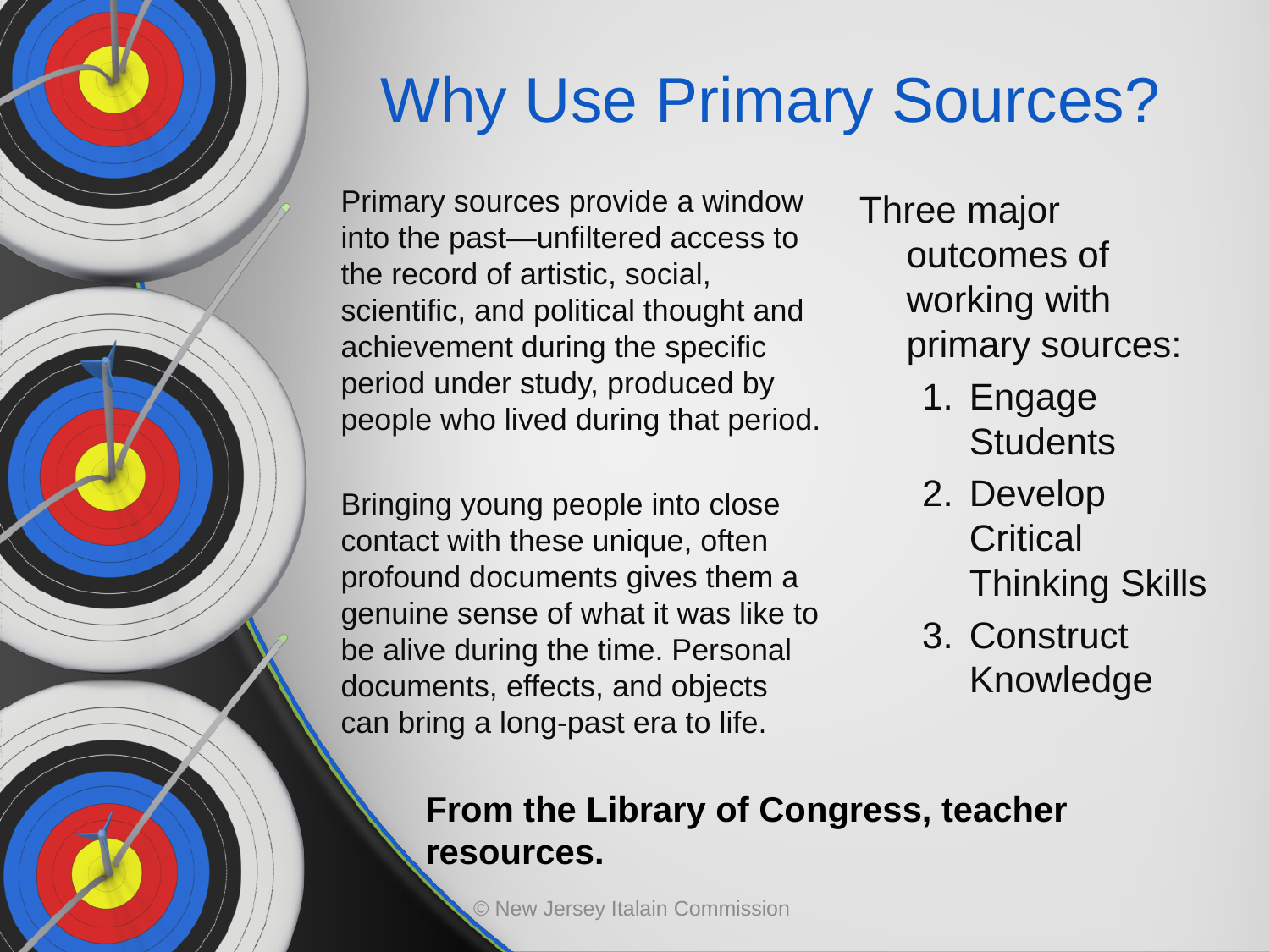

# Why Use Primary Sources?
Primary sources provide a window into the past—unfiltered access to the record of artistic, social, scientific, and political thought and achievement during the specific period under study, produced by people who lived during that period.

Bringing young people into close contact with these unique, often profound documents gives them a genuine sense of what it was like to be alive during the time. Personal documents, effects, and objects can bring a long-past era to life.

Three major outcomes of working with primary sources:
Engage Students
Develop Critical Thinking Skills
Construct Knowledge

From the Library of Congress, teacher resources.
© New Jersey Italain Commission